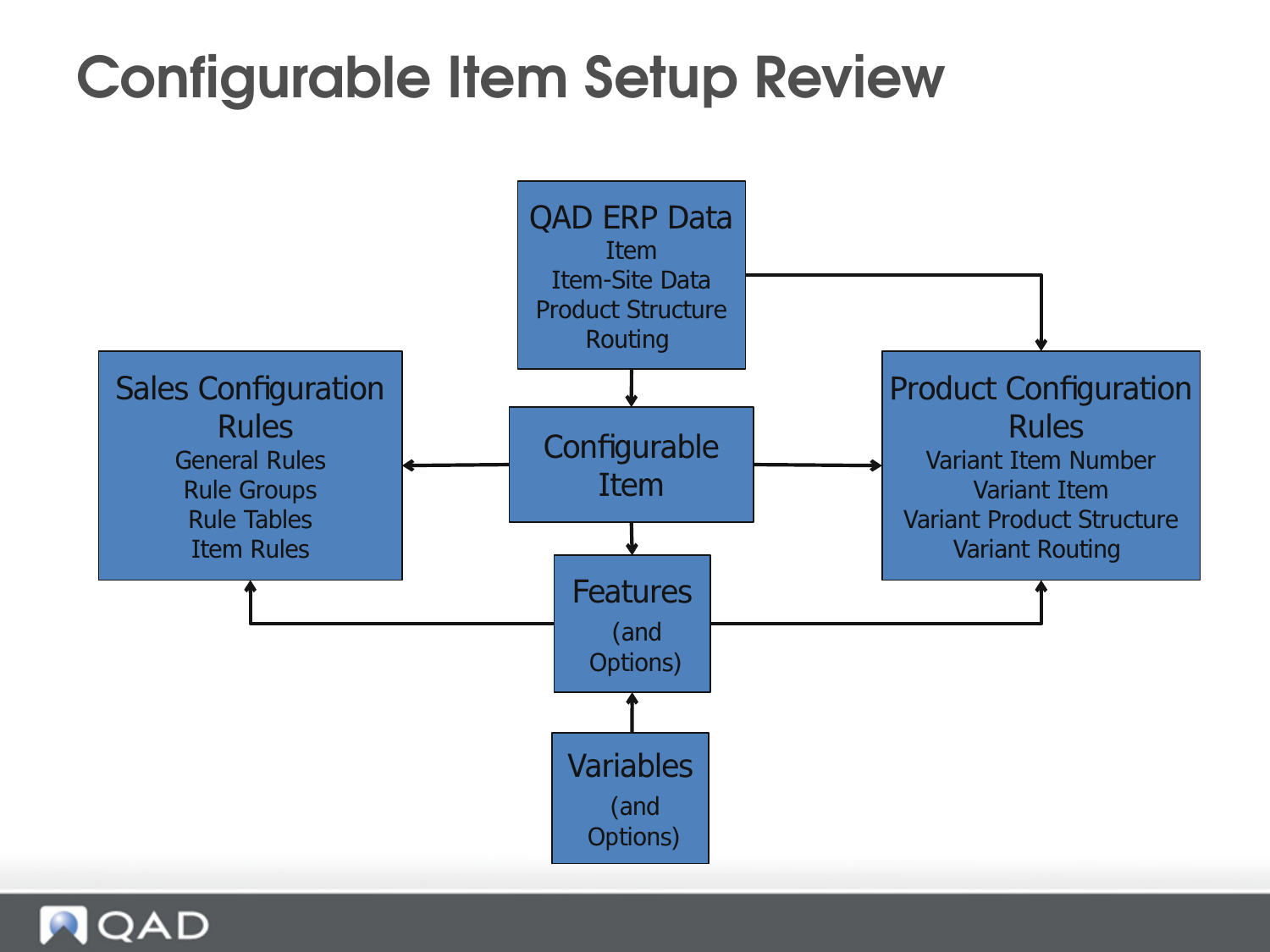

# Configurable Item Setup Review
QAD ERP Data
Item
Item-Site Data
Product Structure
Routing
Product Configuration
 Rules
Variant Item Number
Variant Item
Variant Product Structure
Variant Routing
Sales Configuration
 Rules
General Rules
Rule Groups
Rule Tables
Item Rules
Configurable
Item
Features
 (and
 Options)
Variables
 (and
 Options)